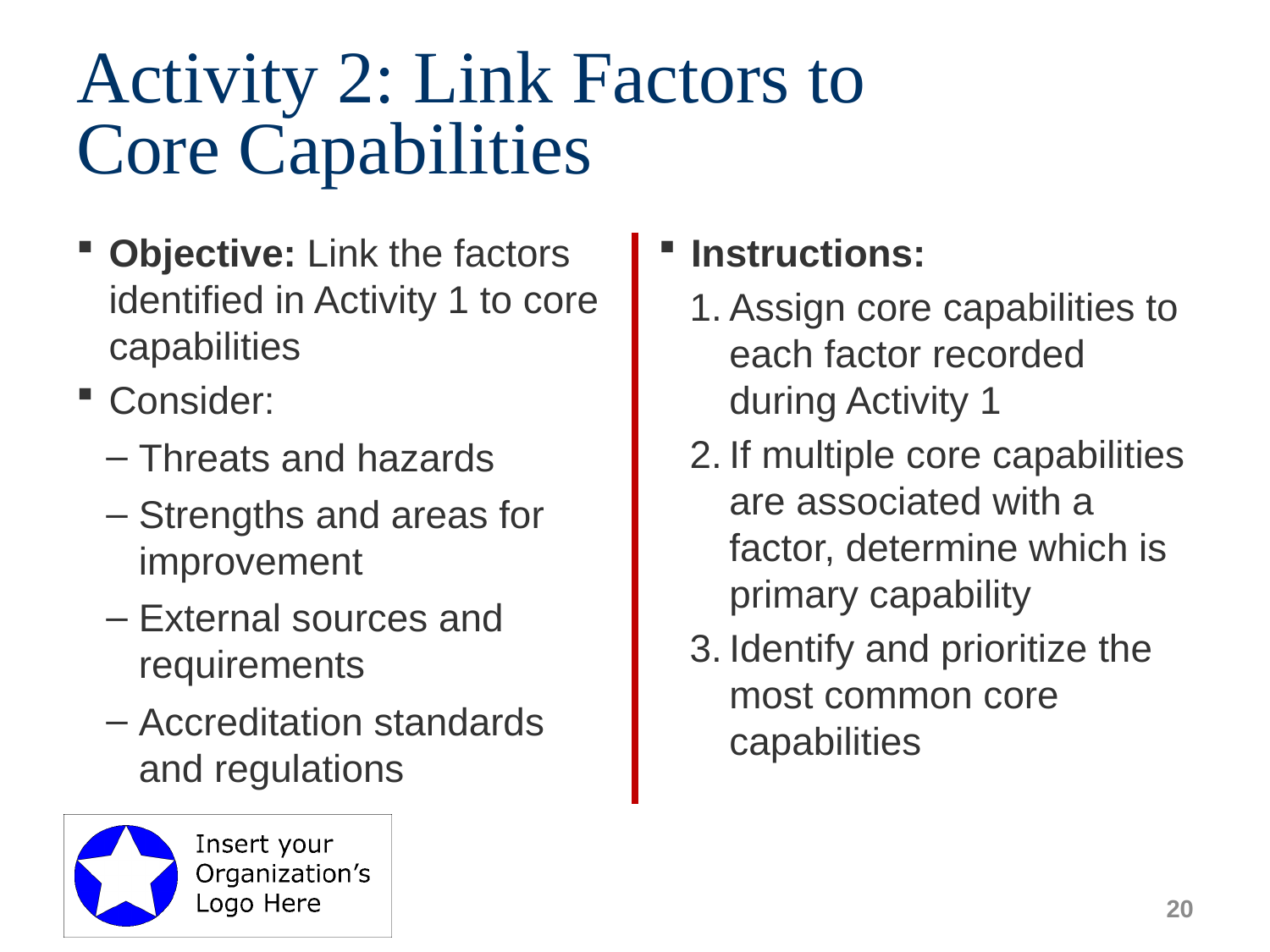

# Activity 2: Link Factors to Core Capabilities
Objective: Link the factors identified in Activity 1 to core capabilities
Consider:
Threats and hazards
Strengths and areas for improvement
External sources and requirements
Accreditation standards and regulations
Instructions:
Assign core capabilities to each factor recorded during Activity 1
If multiple core capabilities are associated with a factor, determine which is primary capability
Identify and prioritize the most common core capabilities
20